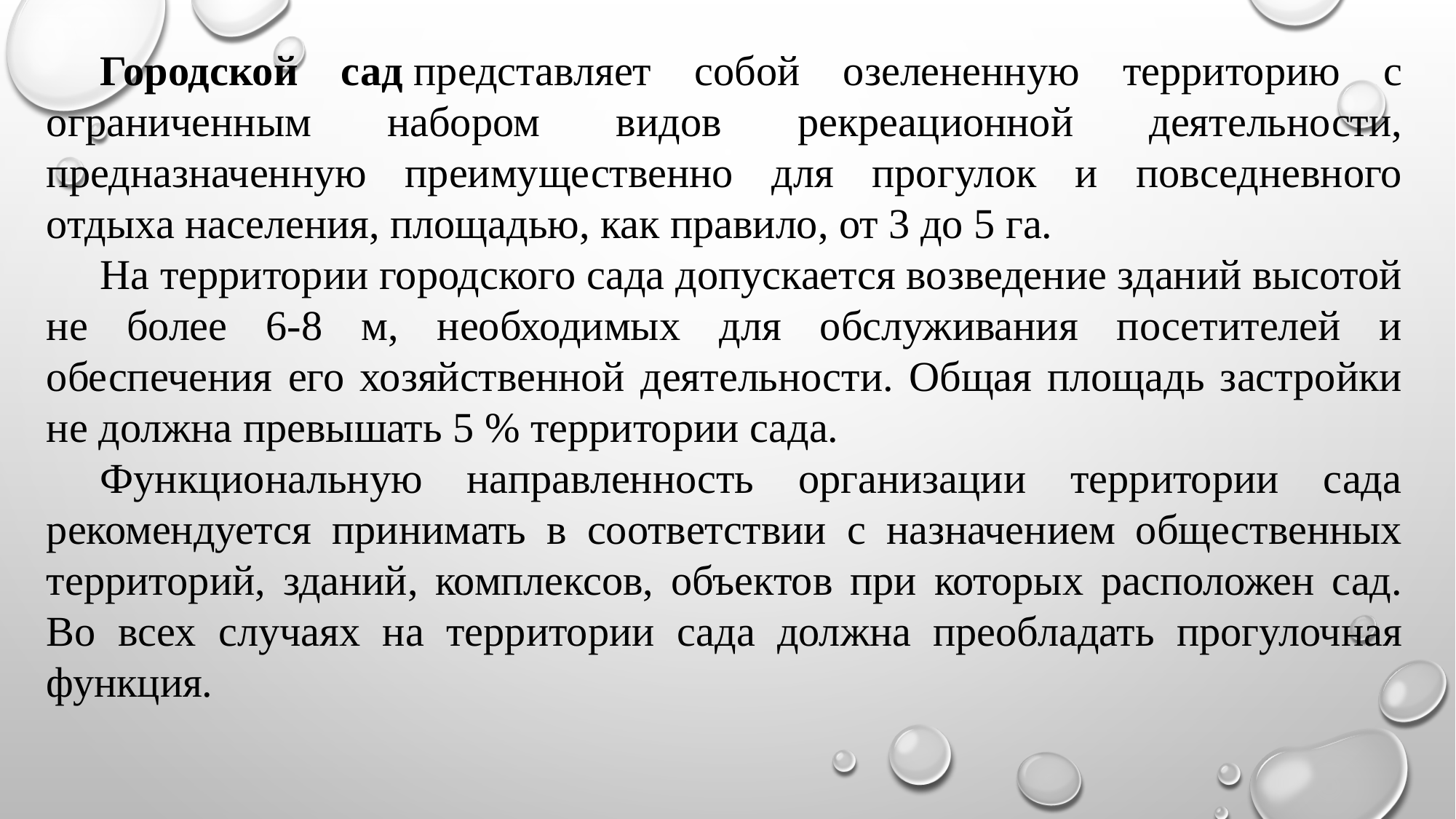

Городской сад представляет собой озелененную территорию с ограниченным набором видов рекреационной деятельности, предназначенную преимущественно для прогулок и повседневного отдыха населения, площадью, как правило, от 3 до 5 га.
На территории городского сада допускается возведение зданий высотой не более 6-8 м, необходимых для обслуживания посетителей и обеспечения его хозяйственной деятельности. Общая площадь застройки не должна превышать 5 % территории сада.
Функциональную направленность организации территории сада рекомендуется принимать в соответствии с назначением общественных территорий, зданий, комплексов, объектов при которых расположен сад. Во всех случаях на территории сада должна преобладать прогулочная функция.